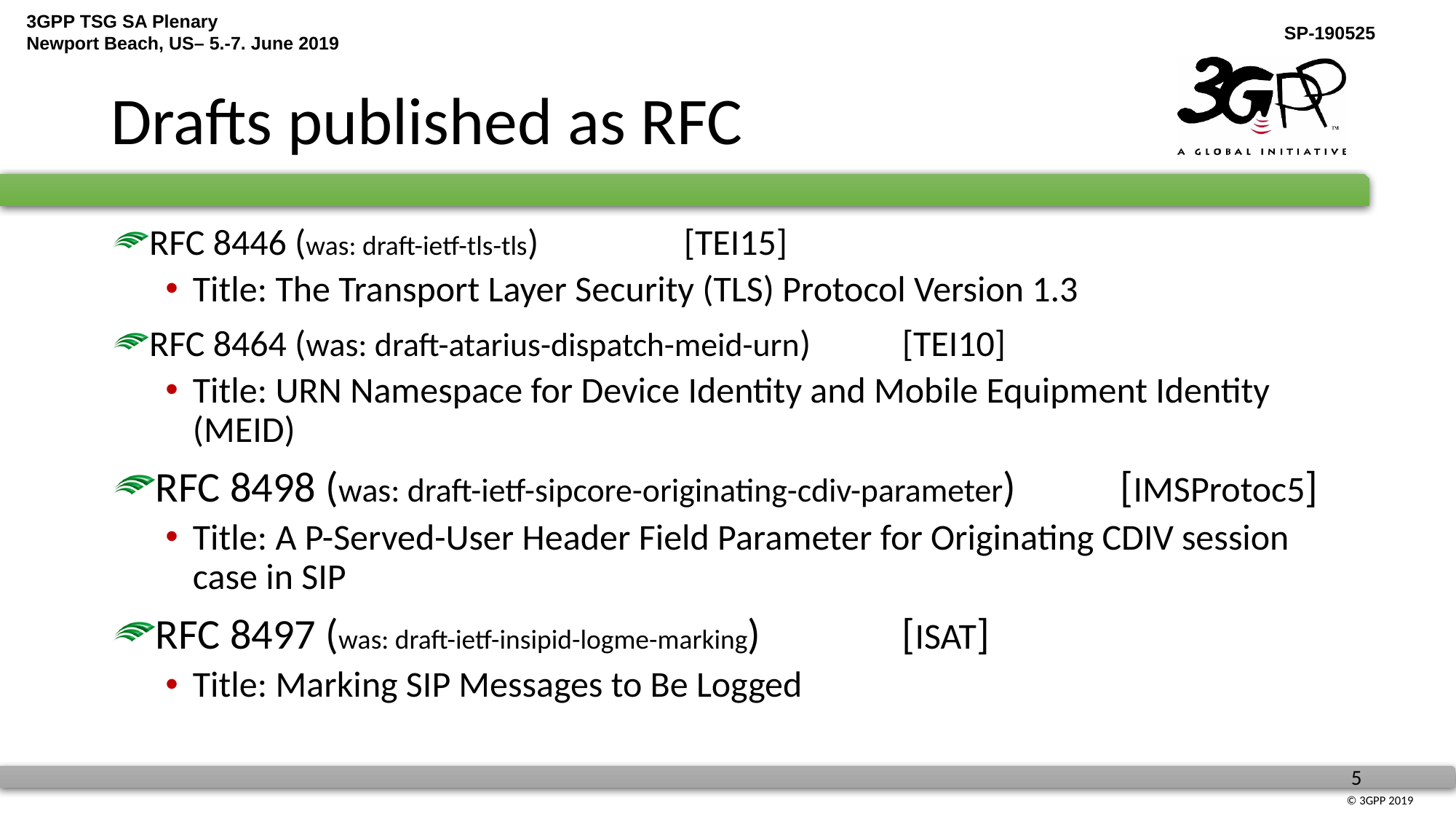

# Drafts published as RFC
RFC 8446 (was: draft-ietf-tls-tls)		[TEI15]
Title: The Transport Layer Security (TLS) Protocol Version 1.3
RFC 8464 (was: draft-atarius-dispatch-meid-urn) 	[TEI10]
Title: URN Namespace for Device Identity and Mobile Equipment Identity (MEID)
RFC 8498 (was: draft-ietf-sipcore-originating-cdiv-parameter)	[IMSProtoc5]
Title: A P-Served-User Header Field Parameter for Originating CDIV session case in SIP
RFC 8497 (was: draft-ietf-insipid-logme-marking)		[ISAT]
Title: Marking SIP Messages to Be Logged